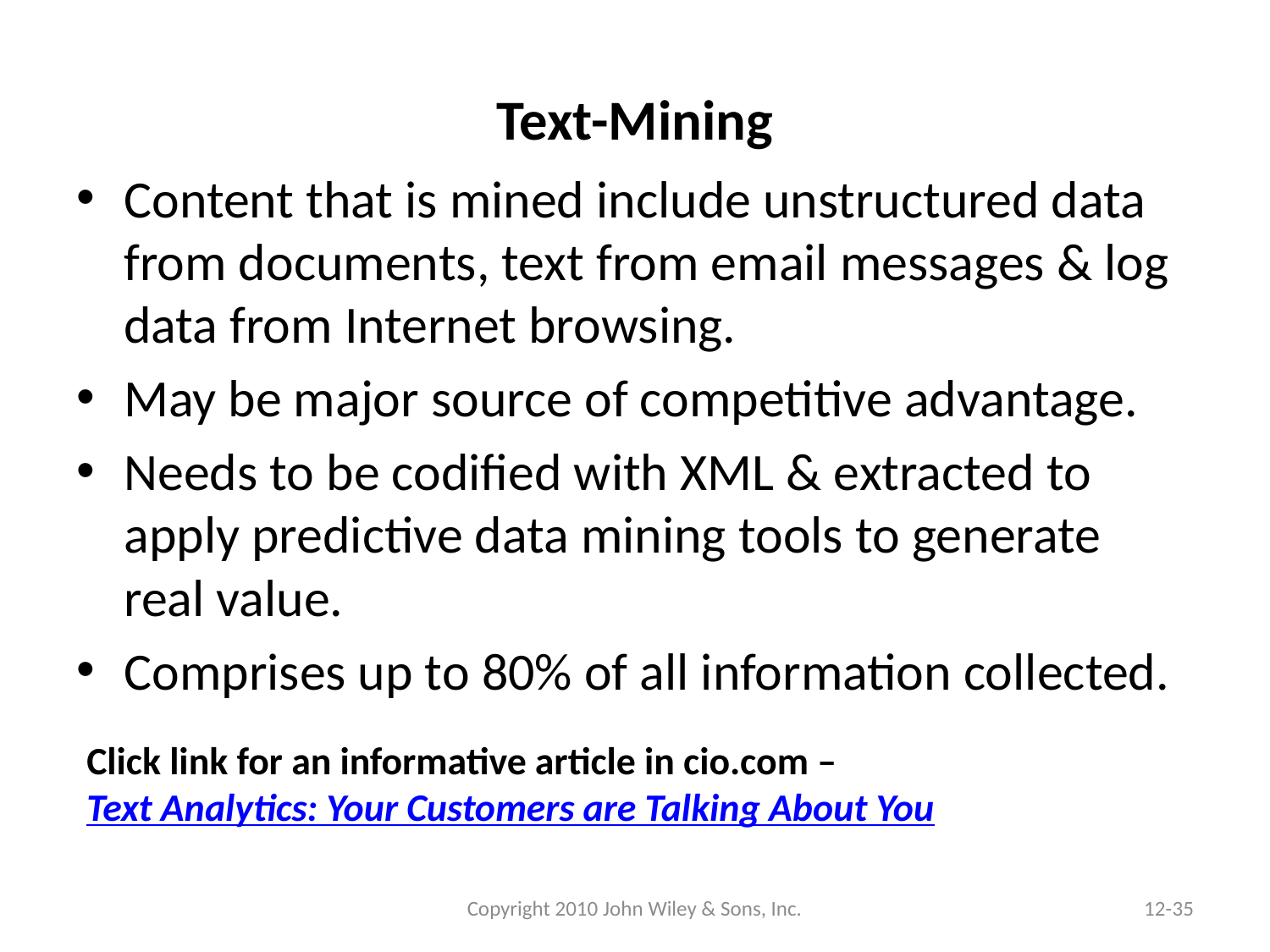

# Text-Mining
Content that is mined include unstructured data from documents, text from email messages & log data from Internet browsing.
May be major source of competitive advantage.
Needs to be codified with XML & extracted to apply predictive data mining tools to generate real value.
Comprises up to 80% of all information collected.
Click link for an informative article in cio.com – Text Analytics: Your Customers are Talking About You

Copyright 2010 John Wiley & Sons, Inc.
12-35